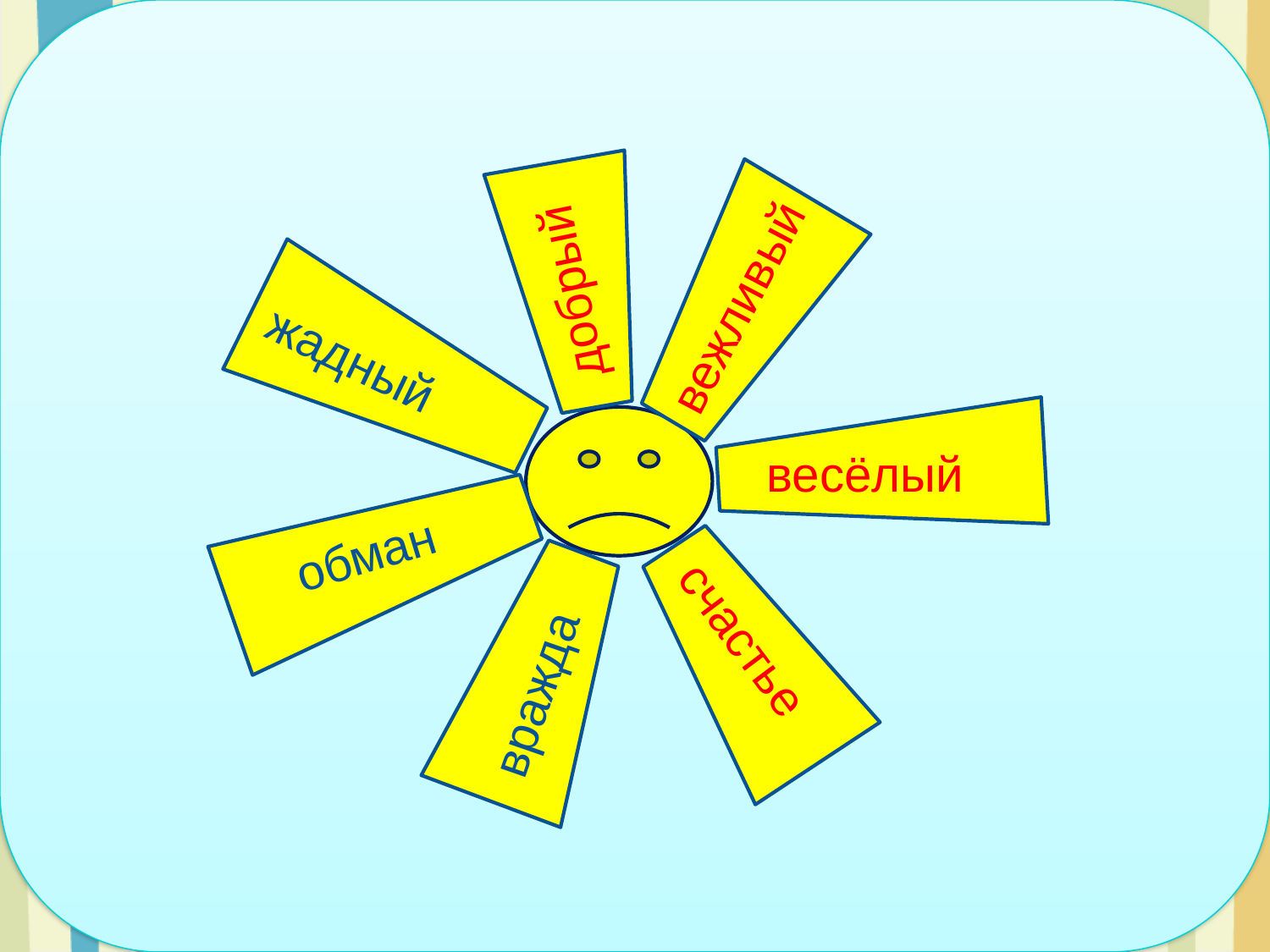

грубый
грубый

добрый
вежливый

жадный

весёлый
обман

счастье
вражда